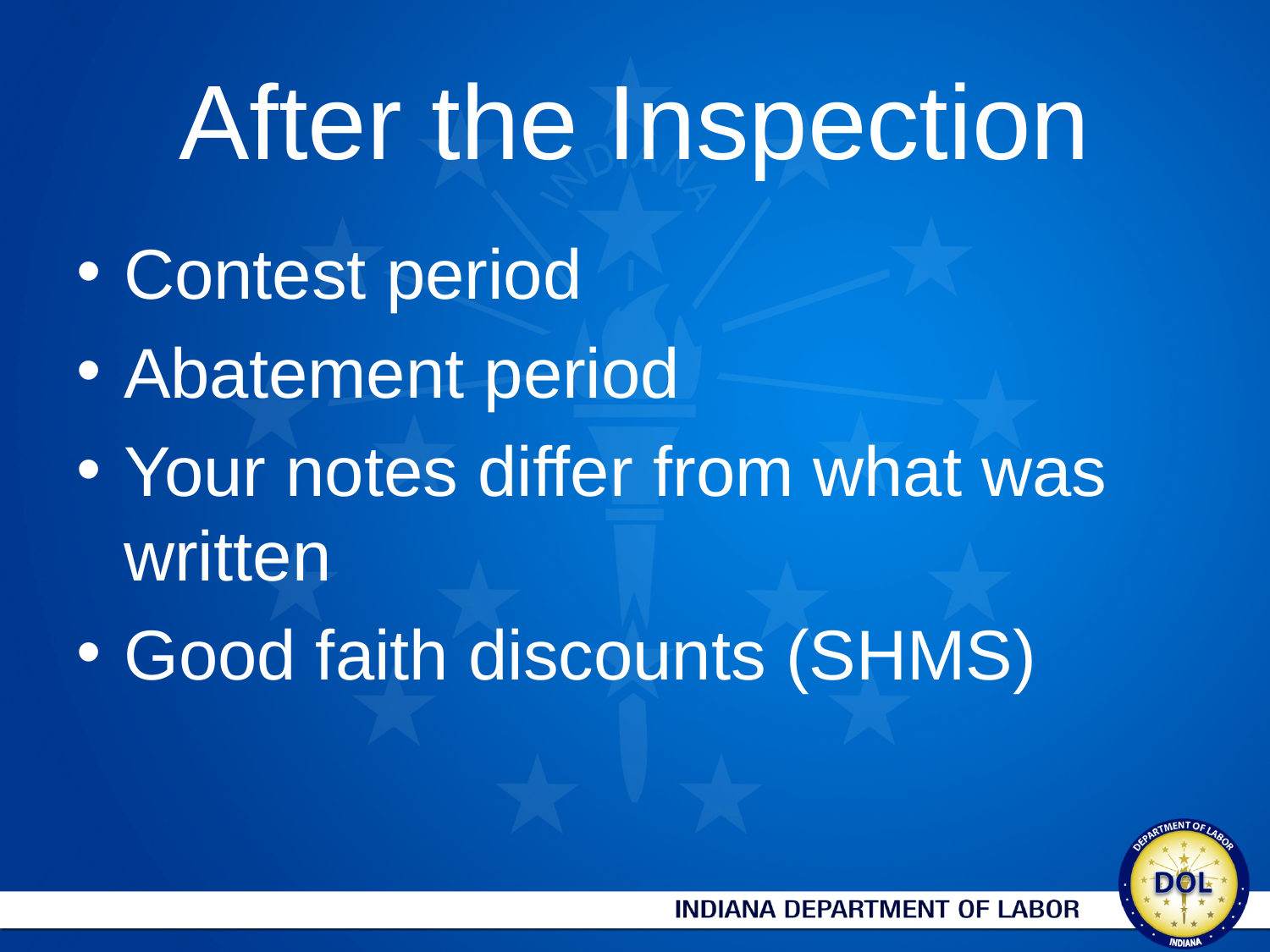

# After the Inspection
Contest period
Abatement period
Your notes differ from what was written
Good faith discounts (SHMS)